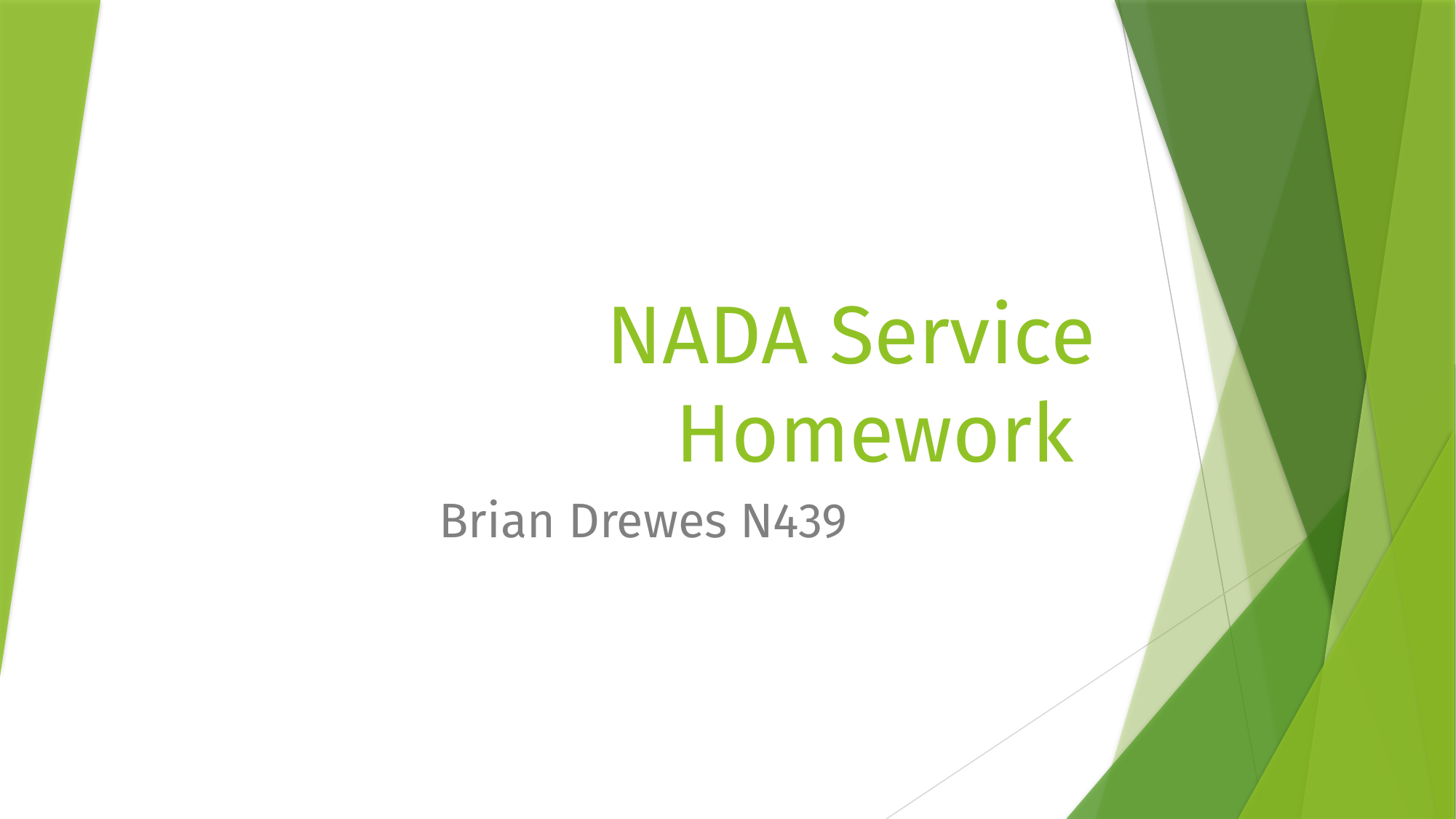

# NADA Service Homework
Brian Drewes N439